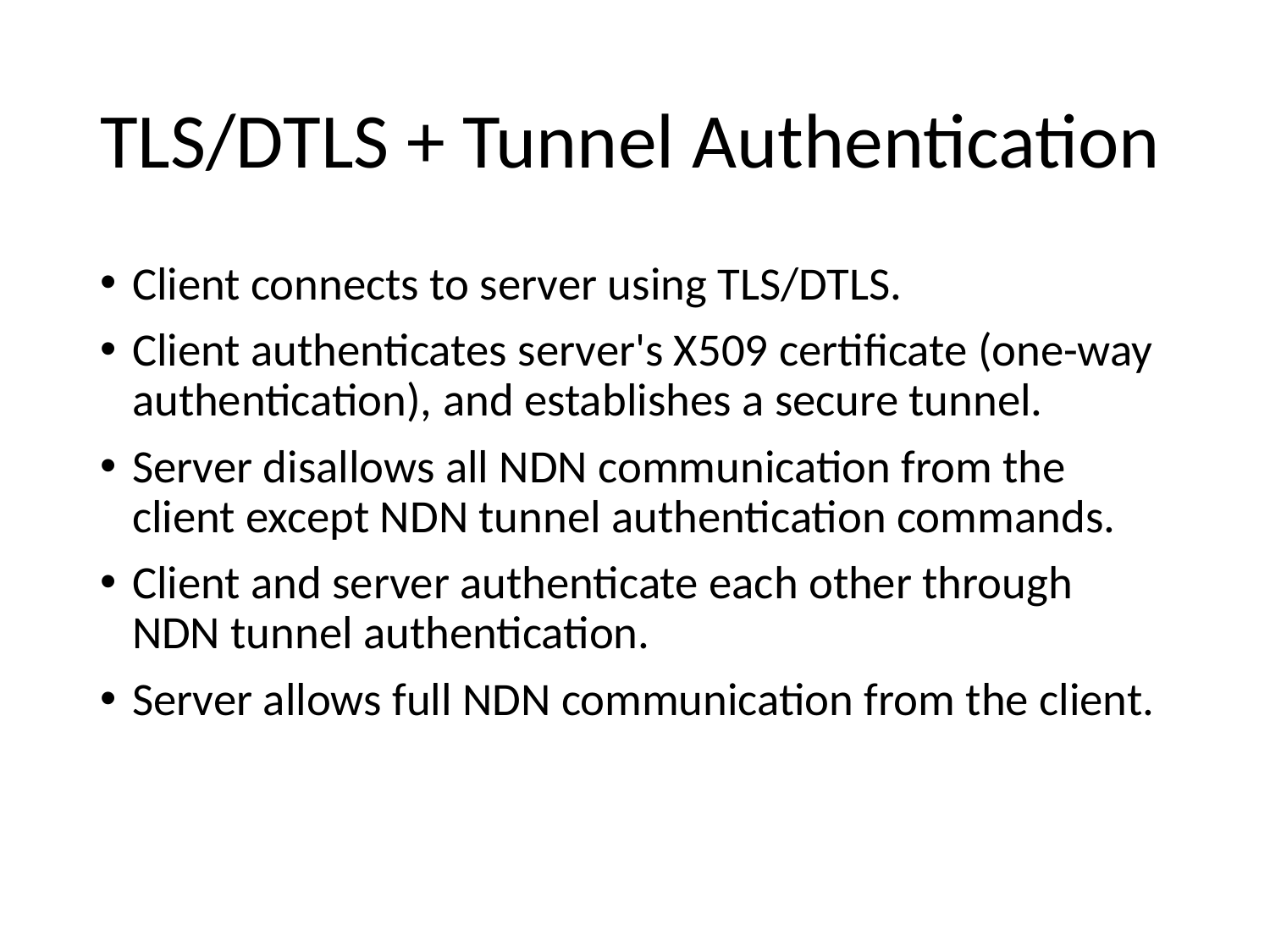

# TLS/DTLS + Tunnel Authentication
Client connects to server using TLS/DTLS.
Client authenticates server's X509 certificate (one-way authentication), and establishes a secure tunnel.
Server disallows all NDN communication from the client except NDN tunnel authentication commands.
Client and server authenticate each other through NDN tunnel authentication.
Server allows full NDN communication from the client.